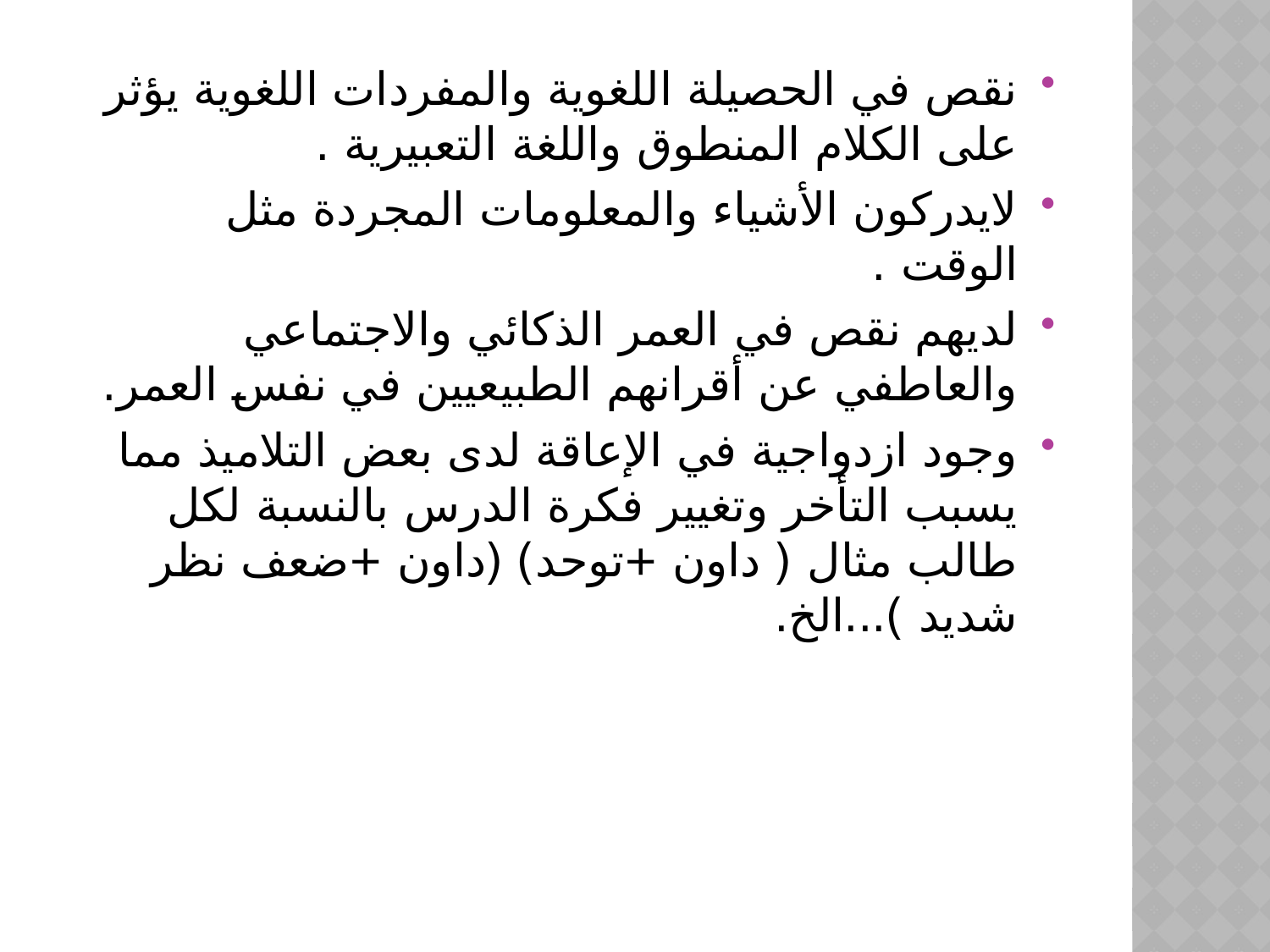

نقص في الحصيلة اللغوية والمفردات اللغوية يؤثر على الكلام المنطوق واللغة التعبيرية .
لايدركون الأشياء والمعلومات المجردة مثل الوقت .
لديهم نقص في العمر الذكائي والاجتماعي والعاطفي عن أقرانهم الطبيعيين في نفس العمر.
وجود ازدواجية في الإعاقة لدى بعض التلاميذ مما يسبب التأخر وتغيير فكرة الدرس بالنسبة لكل طالب مثال ( داون +توحد) (داون +ضعف نظر شديد )...الخ.